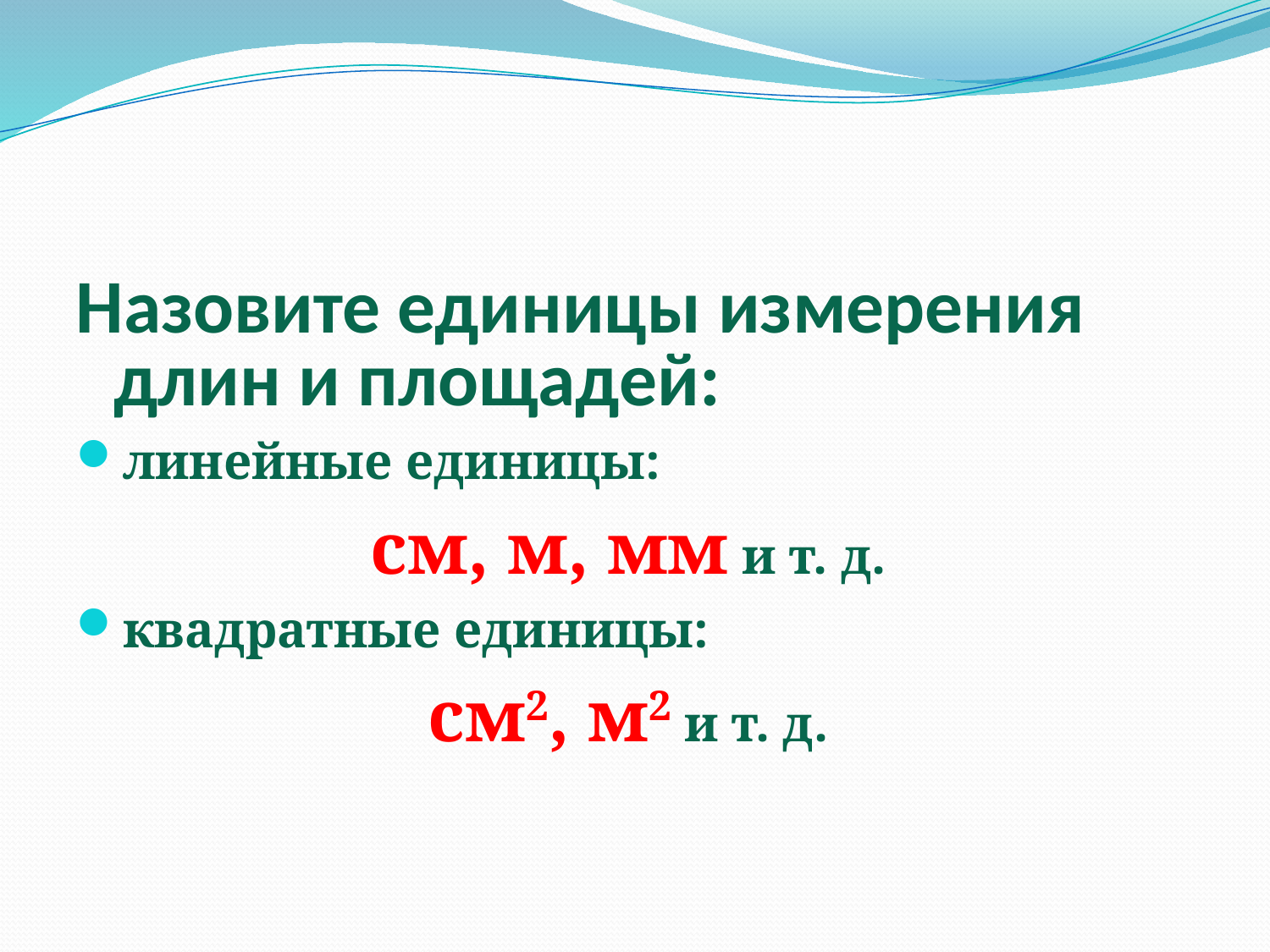

Назовите единицы измерения длин и площадей:
линейные единицы:
см, м, мм и т. д.
квадратные единицы:
см2, м2 и т. д.